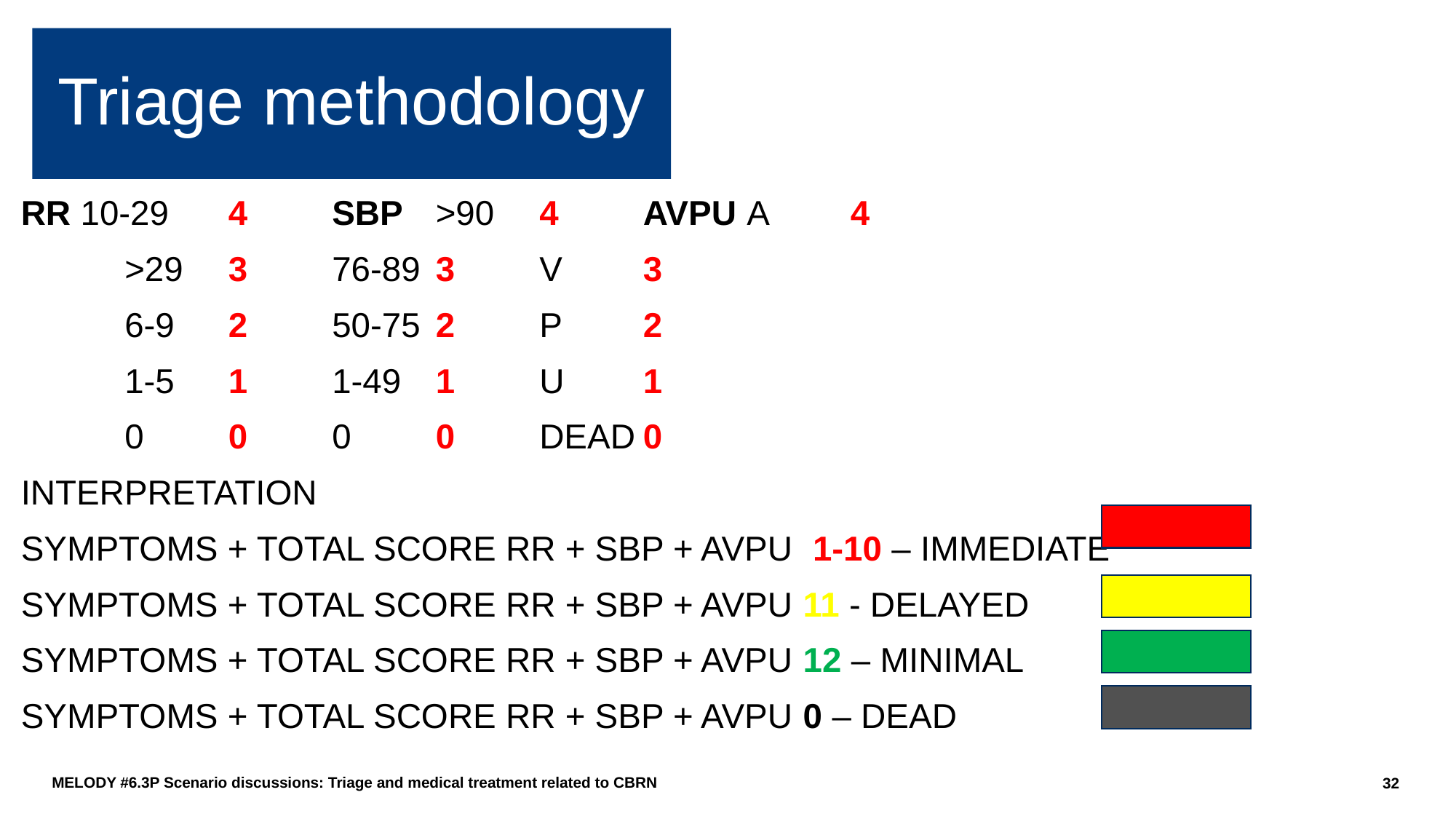

Triage methodology
RR 10-29	4		SBP	>90	4		AVPU	A	4
 	>29	3			76-89 	3			V	3
 	6-9	2			50-75	2			P	2
 	1-5	1			1-49	1			U	1
 	0	0			0	0			DEAD	0
INTERPRETATION
SYMPTOMS + TOTAL SCORE RR + SBP + AVPU  1-10 – IMMEDIATE
SYMPTOMS + TOTAL SCORE RR + SBP + AVPU 11 - DELAYED
SYMPTOMS + TOTAL SCORE RR + SBP + AVPU 12 – MINIMAL
SYMPTOMS + TOTAL SCORE RR + SBP + AVPU 0 – DEAD

MELODY #6.3P Scenario discussions: Triage and medical treatment related to CBRN
32